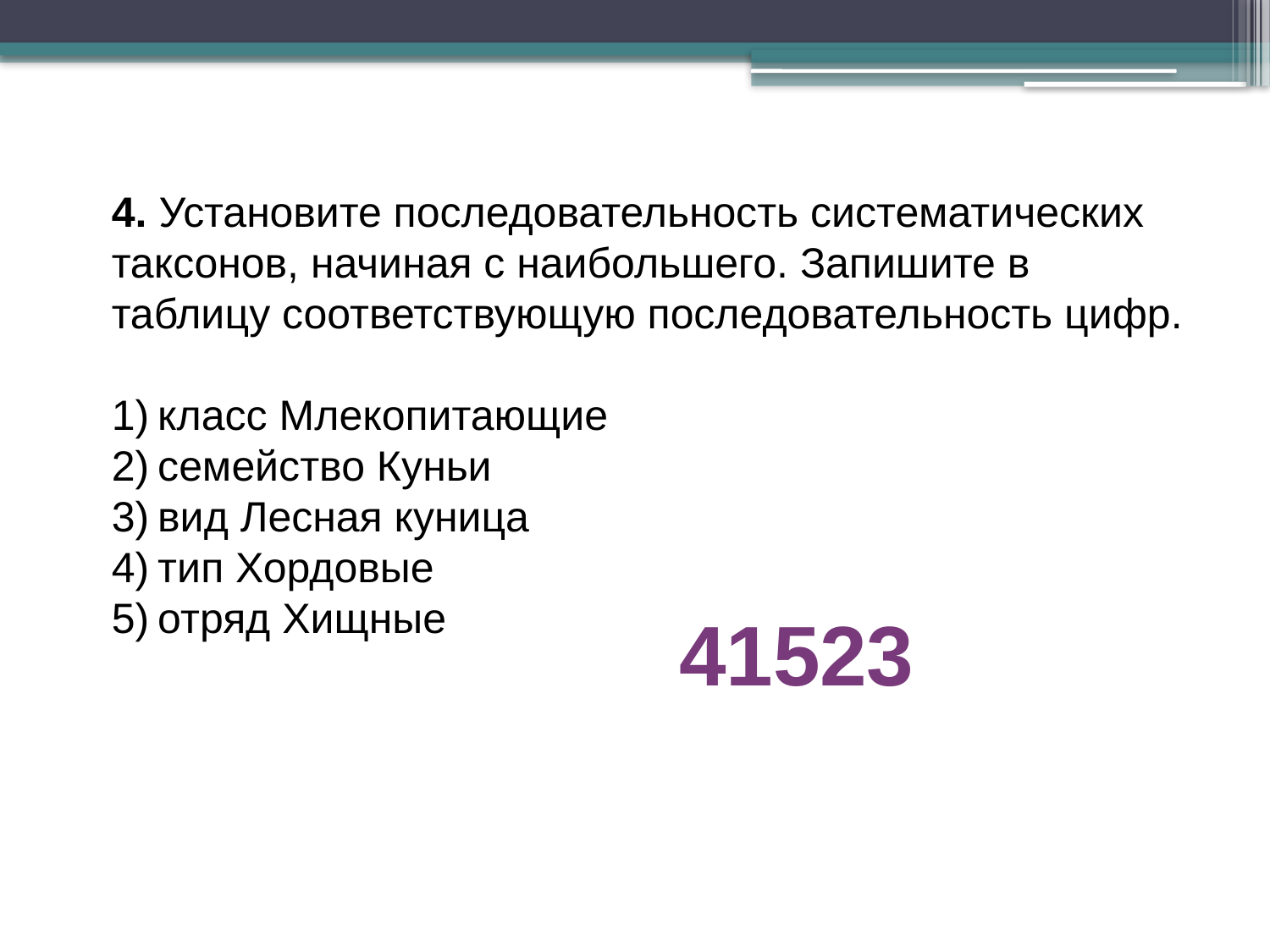

4. Установите последовательность систематических таксонов, начиная с наибольшего. Запишите в таблицу соответствующую последовательность цифр.

1) класс Млекопитающие
2) семейство Куньи
3) вид Лесная куница
4) тип Хордовые
5) отряд Хищные
41523